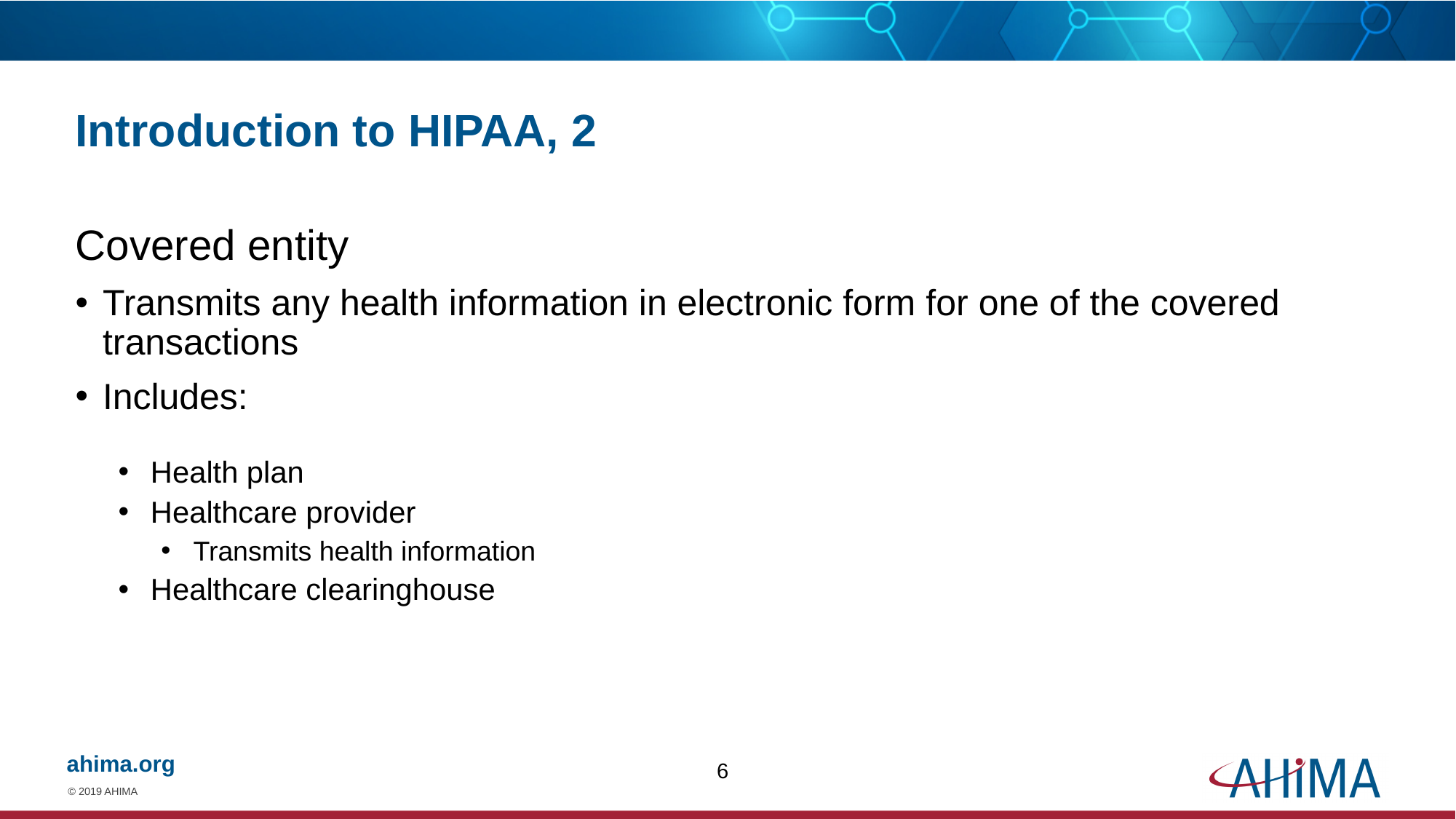

# Introduction to HIPAA, 2
Covered entity
Transmits any health information in electronic form for one of the covered transactions
Includes:

Health plan
Healthcare provider
Transmits health information
Healthcare clearinghouse